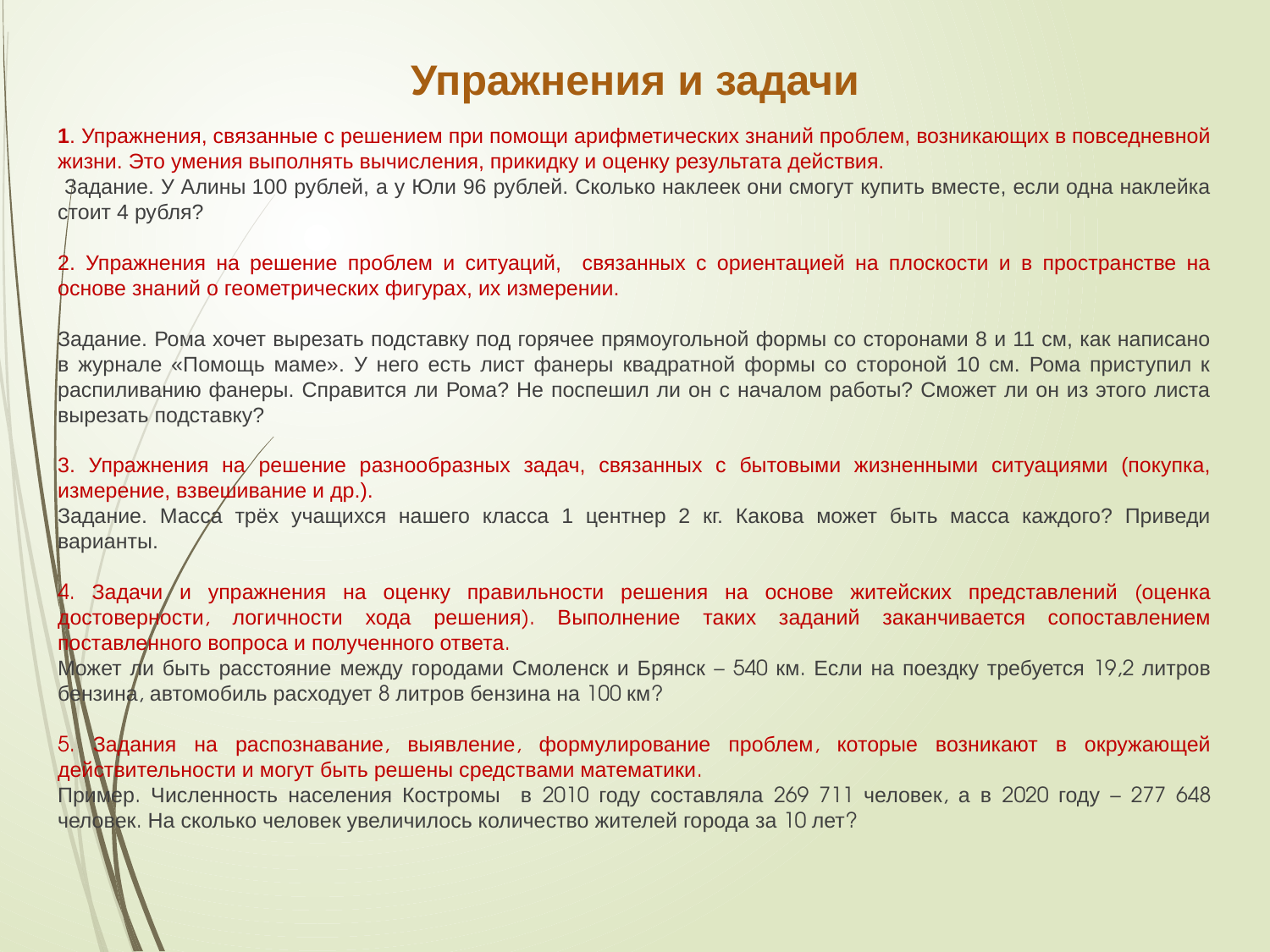

# Упражнения и задачи
1. Упражнения, связанные с решением при помощи арифметических знаний проблем, возникающих в повседневной жизни. Это умения выполнять вычисления, прикидку и оценку результата действия.
 Задание. У Алины 100 рублей, а у Юли 96 рублей. Сколько наклеек они смогут купить вместе, если одна наклейка стоит 4 рубля?

2. Упражнения на решение проблем и ситуаций,  связанных с ориентацией на плоскости и в пространстве на основе знаний о геометрических фигурах, их измерении.

Задание. Рома хочет вырезать подставку под горячее прямоугольной формы со сторонами 8 и 11 см, как написано в журнале «Помощь маме». У него есть лист фанеры квадратной формы со стороной 10 см. Рома приступил к распиливанию фанеры. Справится ли Рома? Не поспешил ли он с началом работы? Сможет ли он из этого листа вырезать подставку?

3. Упражнения на решение разнообразных задач, связанных с бытовыми жизненными ситуациями (покупка, измерение, взвешивание и др.).
Задание. Масса трёх учащихся нашего класса 1 центнер 2 кг. Какова может быть масса каждого? Приведи варианты.

4. Задачи и упражнения на оценку правильности решения на основе житейских представлений (оценка достоверности, логичности хода решения). Выполнение таких заданий заканчивается сопоставлением поставленного вопроса и полученного ответа.
Может ли быть расстояние между городами Смоленск и Брянск – 540 км. Если на поездку требуется 19,2 литров бензина, автомобиль расходует 8 литров бензина на 100 км?

5. Задания на распознавание, выявление, формулирование проблем, которые возникают в окружающей действительности и могут быть решены средствами математики.
Пример. Численность населения Костромы  в 2010 году составляла 269 711 человек, а в 2020 году – 277 648 человек. На сколько человек увеличилось количество жителей города за 10 лет?